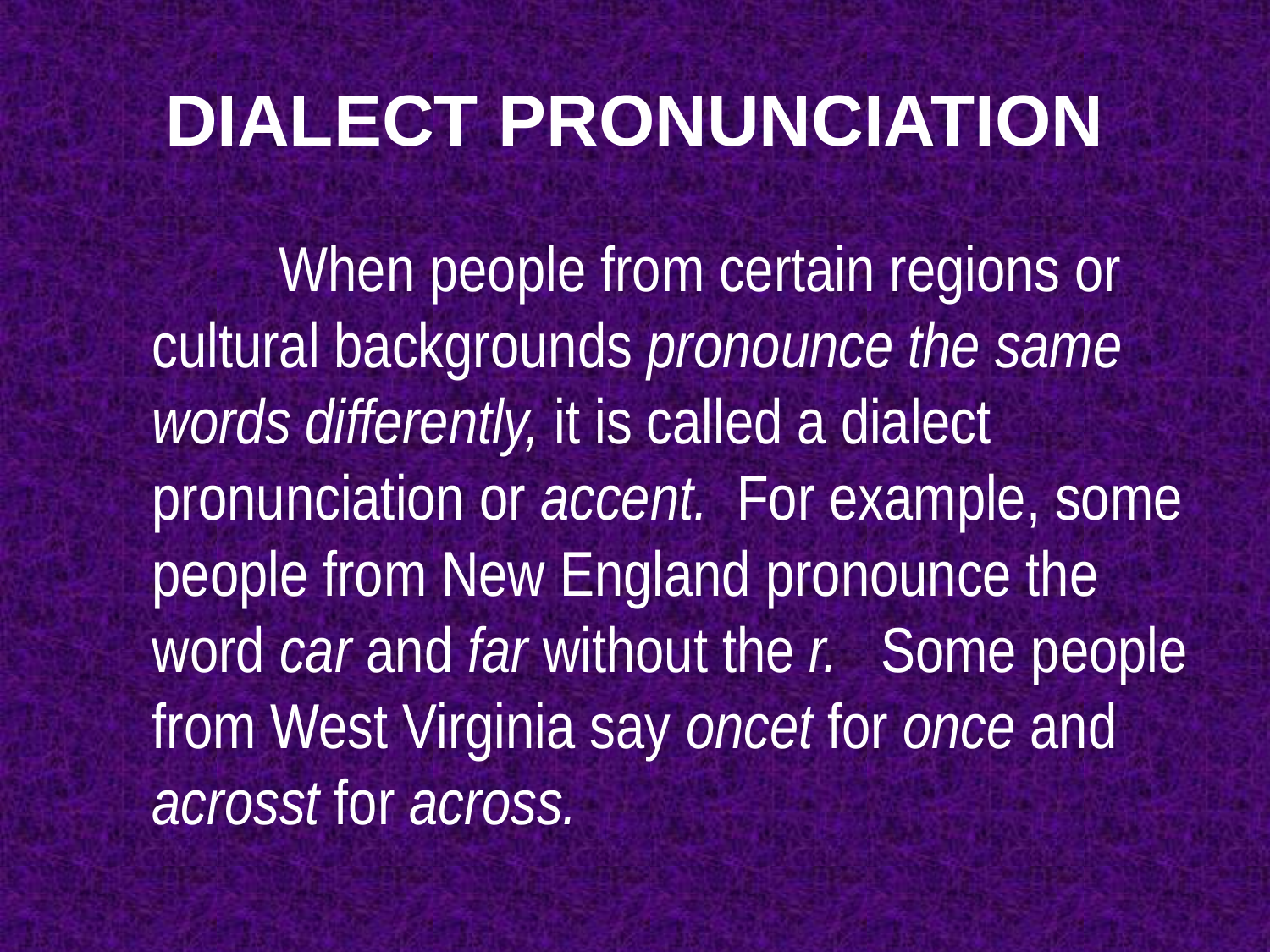

# DIALECT PRONUNCIATION
    	When people from certain regions or cultural backgrounds pronounce the same words differently, it is called a dialect pronunciation or accent.  For example, some people from New England pronounce the word car and far without the r.   Some people from West Virginia say oncet for once and acrosst for across.